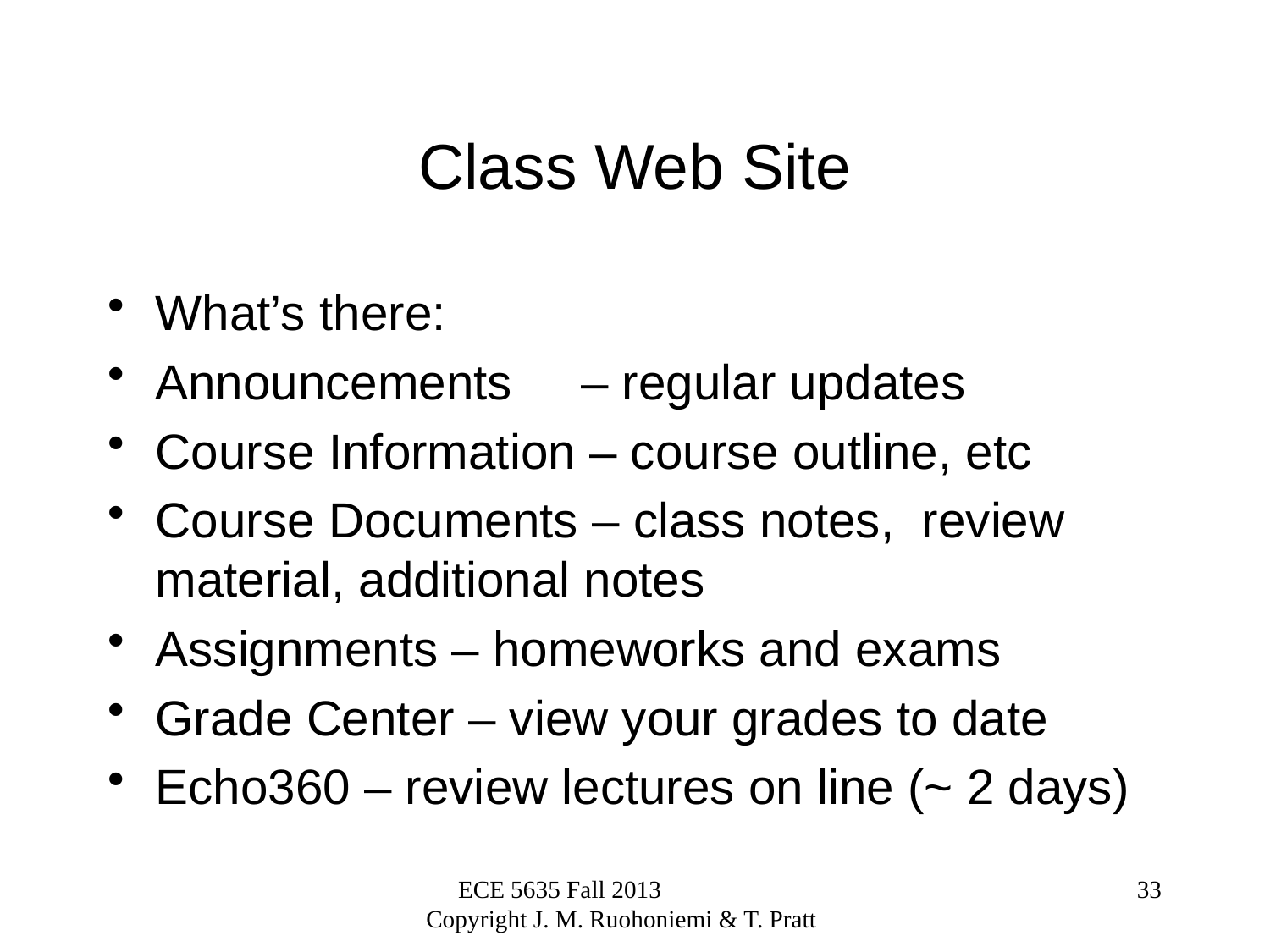

# Class Web Site
What’s there:
Announcements     – regular updates
Course Information – course outline, etc
Course Documents – class notes,  review material, additional notes
Assignments – homeworks and exams
Grade Center – view your grades to date
Echo360 – review lectures on line (~ 2 days)
ECE 5635 Fall 2013                      Copyright J. M. Ruohoniemi & T. Pratt
33